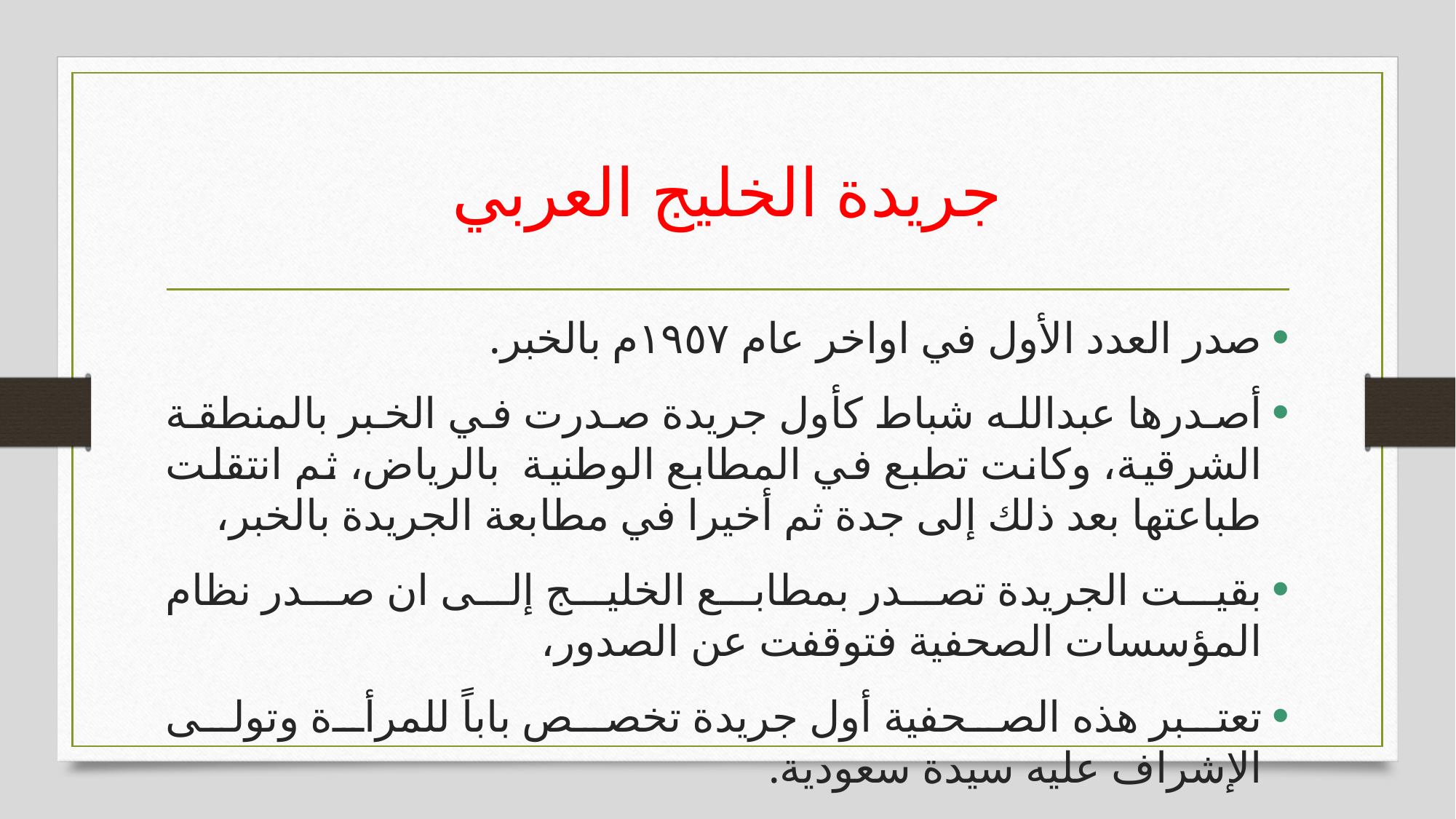

# جريدة الخليج العربي
صدر العدد الأول في اواخر عام ١٩٥٧م بالخبر.
أصدرها عبدالله شباط كأول جريدة صدرت في الخبر بالمنطقة الشرقية، وكانت تطبع في المطابع الوطنية  بالرياض، ثم انتقلت طباعتها بعد ذلك إلى جدة ثم أخيرا في مطابعة الجريدة بالخبر،
بقيت الجريدة تصدر بمطابع الخليج إلى ان صدر نظام المؤسسات الصحفية فتوقفت عن الصدور،
تعتبر هذه الصحفية أول جريدة تخصص باباً للمرأة وتولى الإشراف عليه سيدة سعودية.